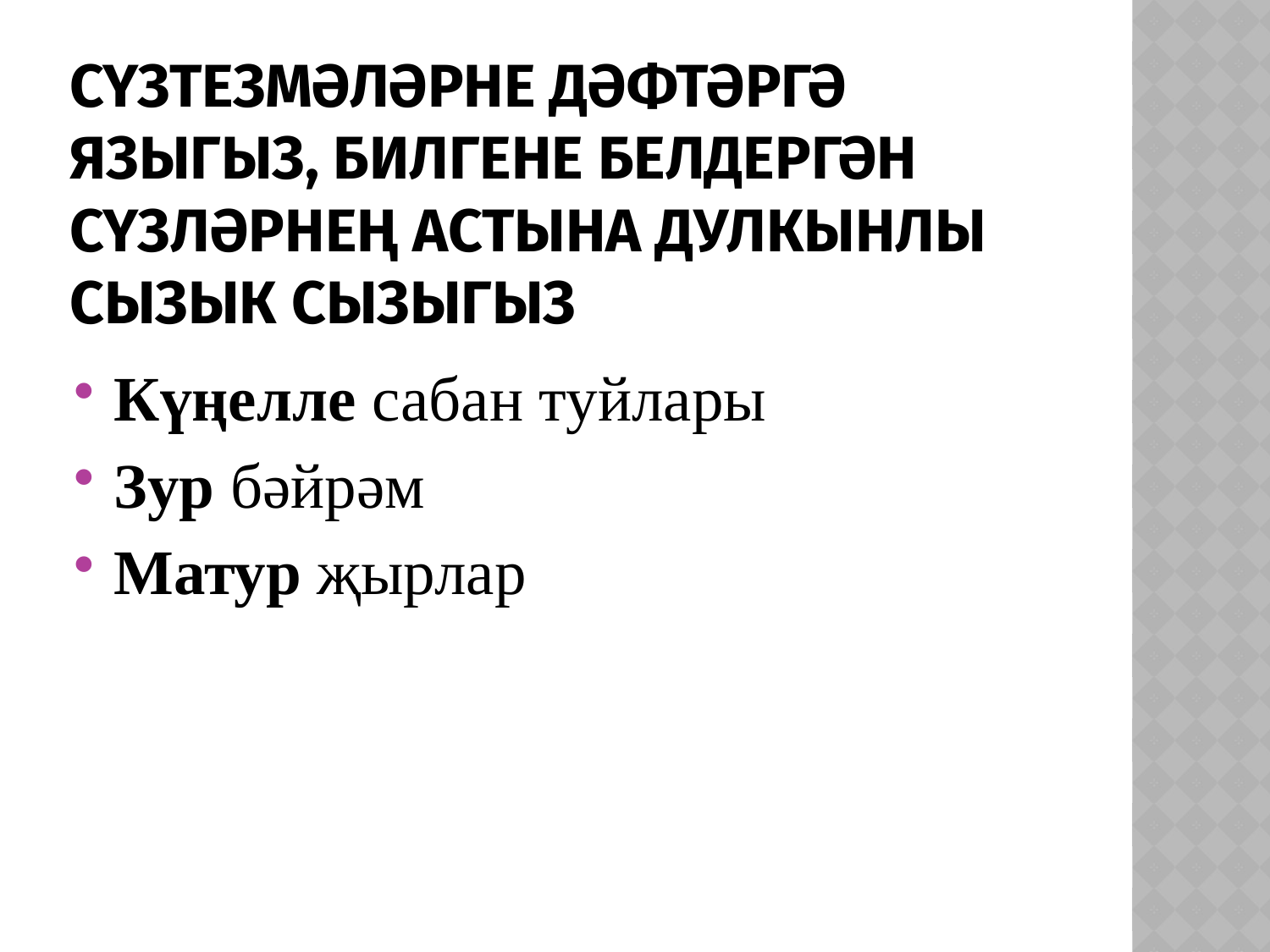

# Сүзтезмәләрне дәфтәргә языгыз, билгене белдергән сүзләрнең астына дулкынлы сызык сызыгыз

Күңелле сабан туйлары
Зур бәйрәм
Матур җырлар